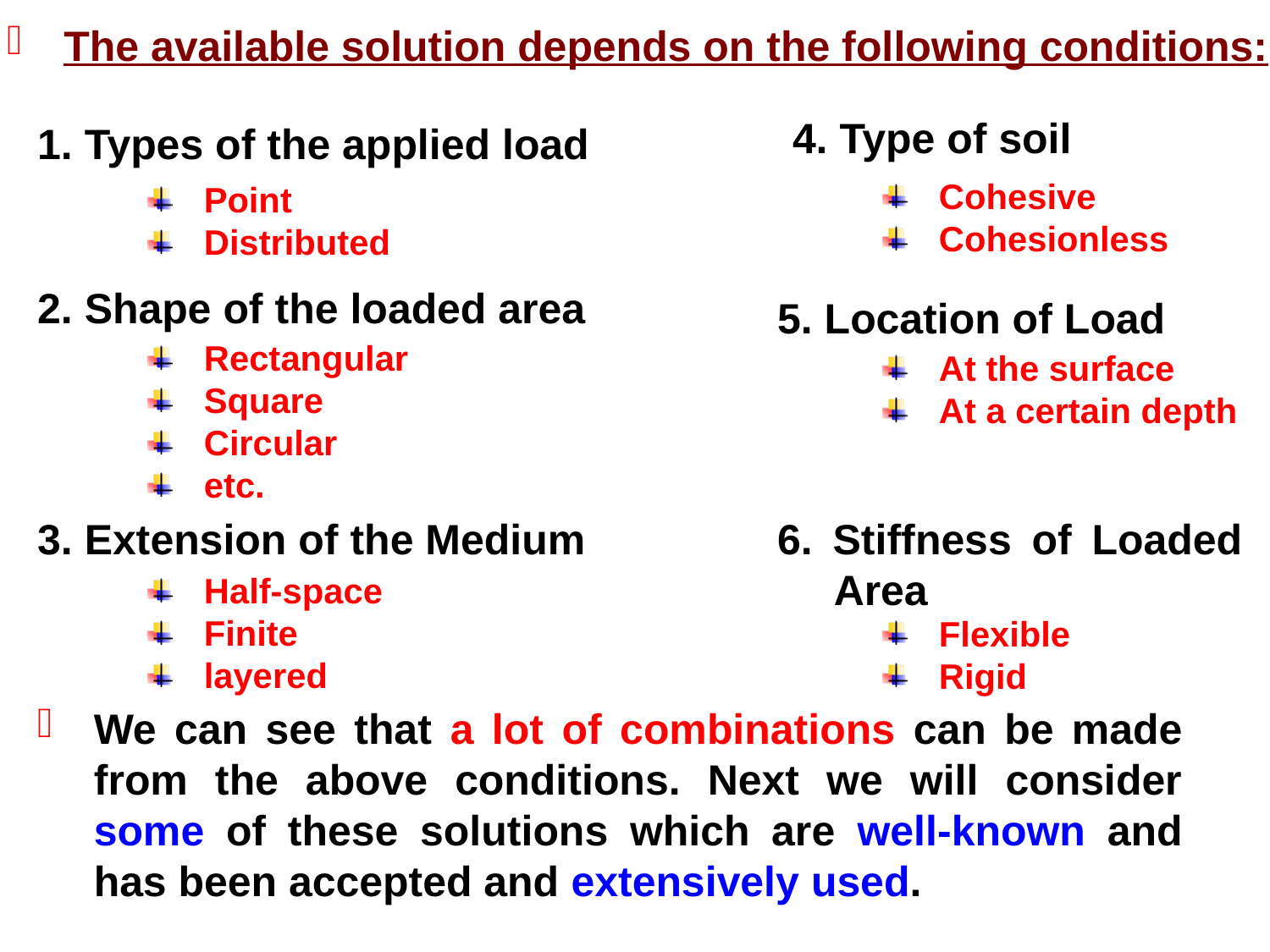

The available solution depends on the following conditions:
4. Type of soil
1. Types of the applied load
Cohesive
Cohesionless
Point
Distributed
2. Shape of the loaded area
5. Location of Load
Rectangular
Square
Circular
etc.
At the surface
At a certain depth
3. Extension of the Medium
6. Stiffness of Loaded Area
Half-space
Finite
layered
Flexible
Rigid
We can see that a lot of combinations can be made from the above conditions. Next we will consider some of these solutions which are well-known and has been accepted and extensively used.